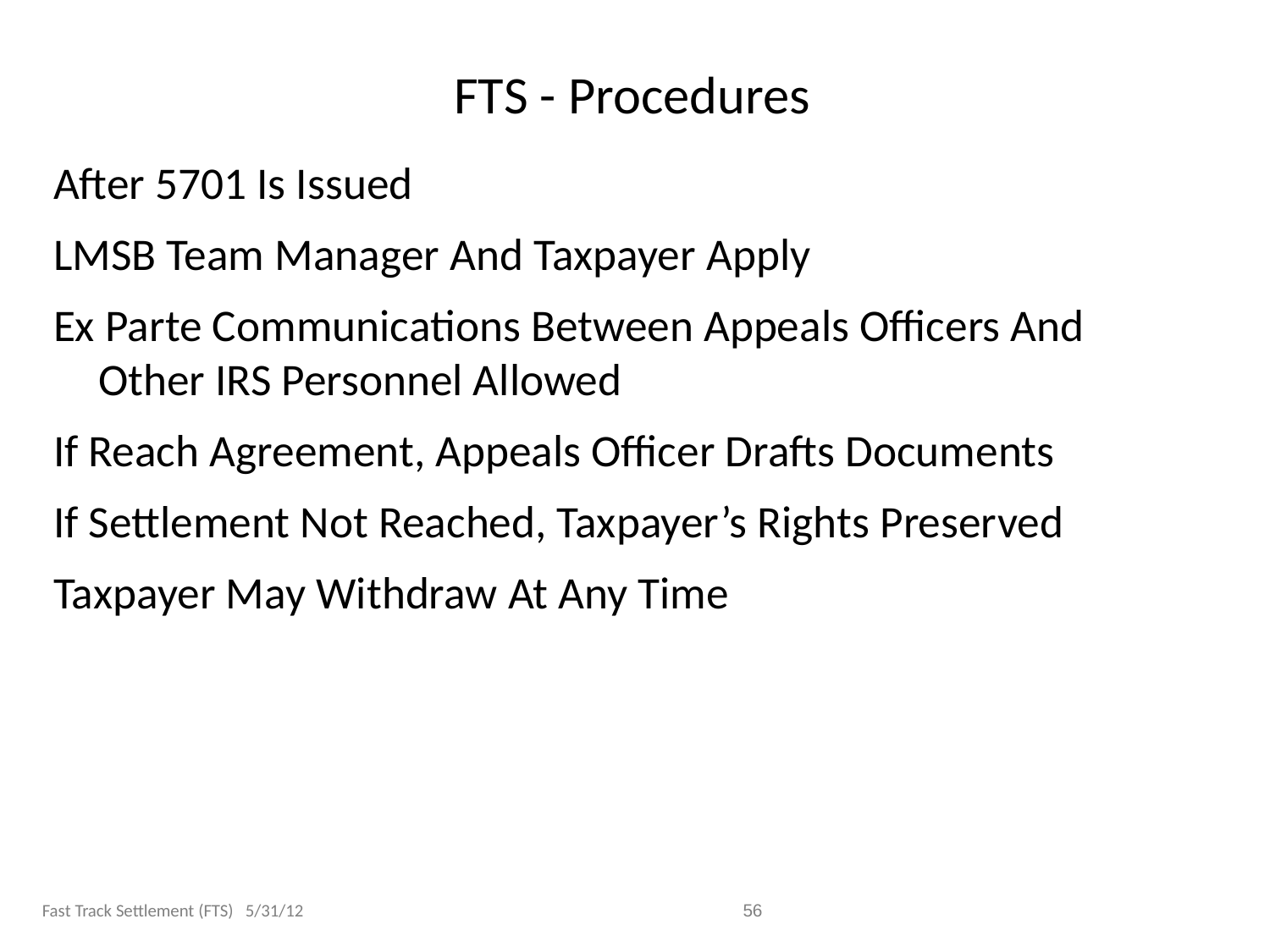

# FTS - Procedures
After 5701 Is Issued
LMSB Team Manager And Taxpayer Apply
Ex Parte Communications Between Appeals Officers And Other IRS Personnel Allowed
If Reach Agreement, Appeals Officer Drafts Documents
If Settlement Not Reached, Taxpayer’s Rights Preserved
Taxpayer May Withdraw At Any Time

Fast Track Settlement (FTS)   5/31/12
56